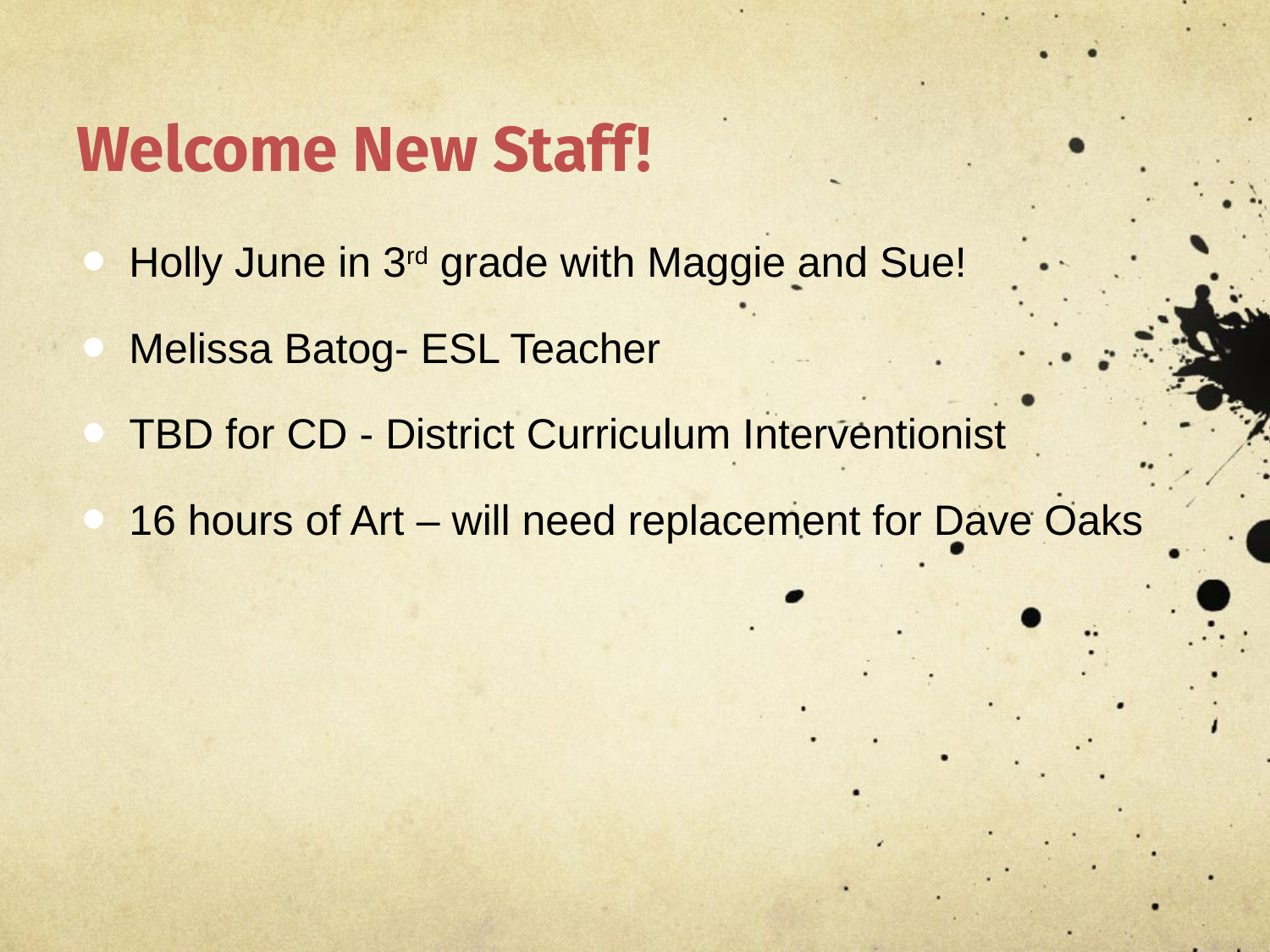

# Welcome New Staff!
Holly June in 3rd grade with Maggie and Sue!
Melissa Batog- ESL Teacher
TBD for CD - District Curriculum Interventionist
16 hours of Art – will need replacement for Dave Oaks